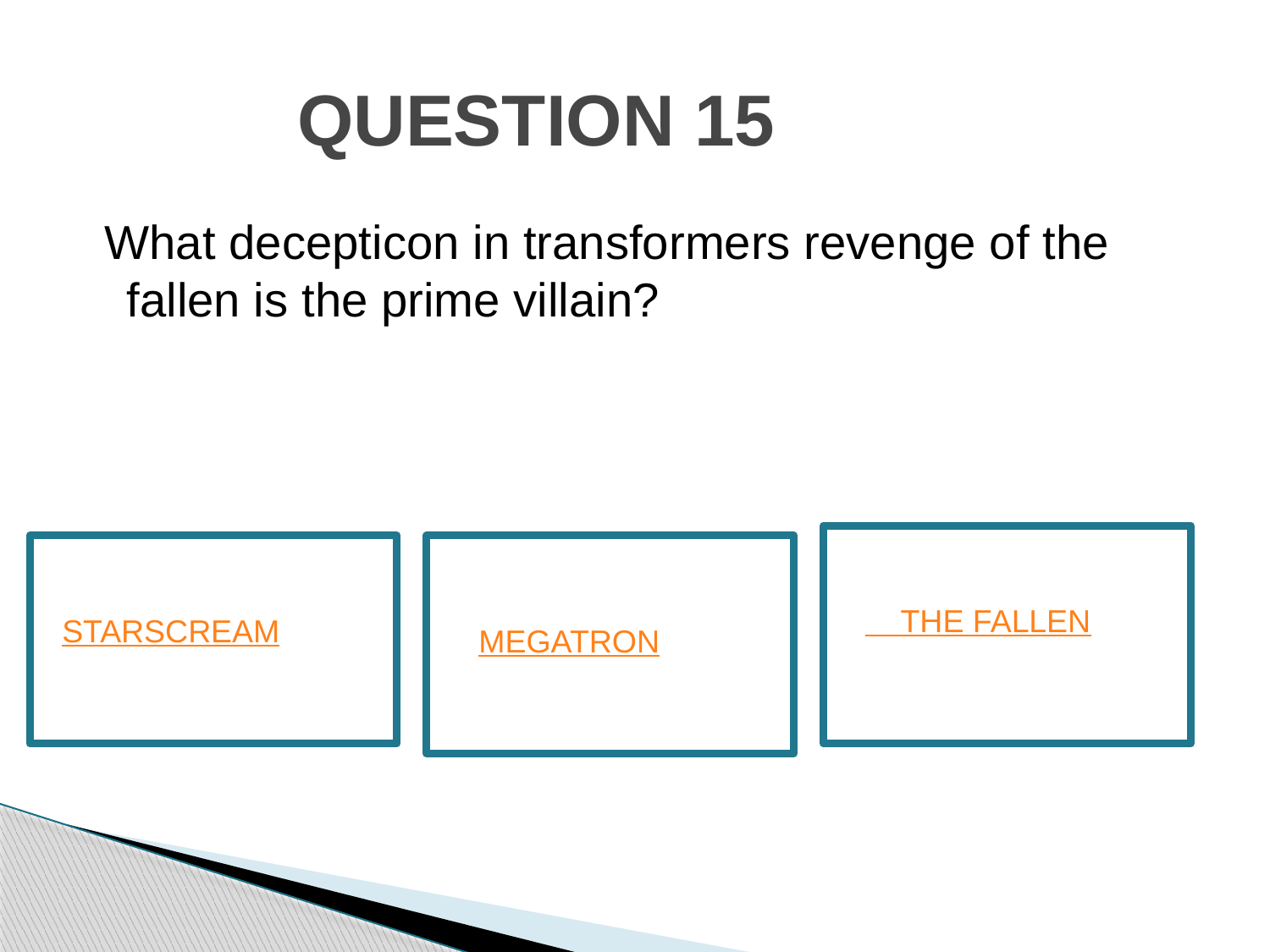

# QUESTION 15
 What decepticon in transformers revenge of the  fallen is the prime villain?

    THE FALLEN
STARSCREAM
MEGATRON